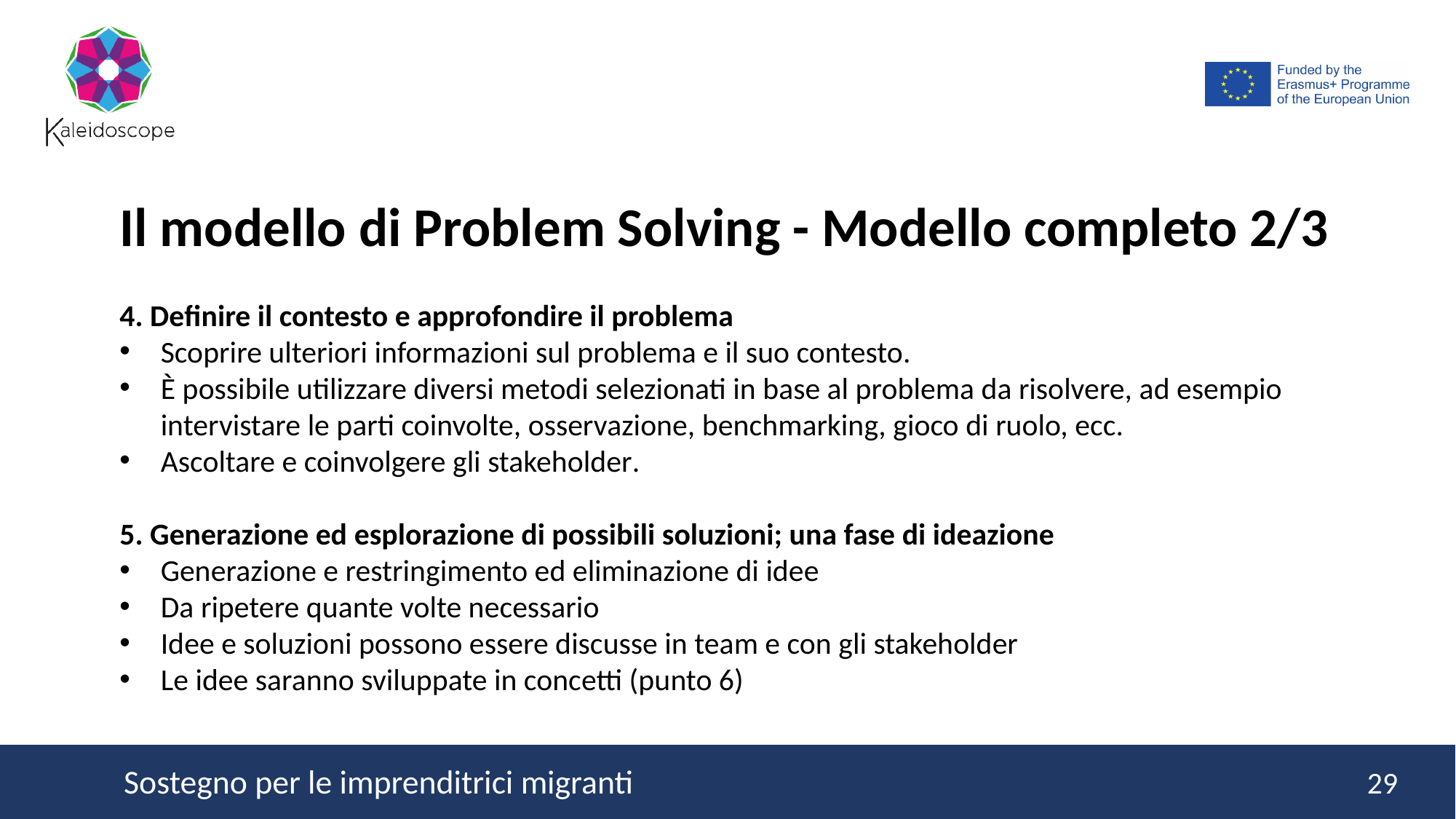

Il modello di Problem Solving - Modello completo 2/3
4. Definire il contesto e approfondire il problema
Scoprire ulteriori informazioni sul problema e il suo contesto.
È possibile utilizzare diversi metodi selezionati in base al problema da risolvere, ad esempio intervistare le parti coinvolte, osservazione, benchmarking, gioco di ruolo, ecc.
Ascoltare e coinvolgere gli stakeholder.

5. Generazione ed esplorazione di possibili soluzioni; una fase di ideazione
Generazione e restringimento ed eliminazione di idee
Da ripetere quante volte necessario
Idee e soluzioni possono essere discusse in team e con gli stakeholder
Le idee saranno sviluppate in concetti (punto 6)
29